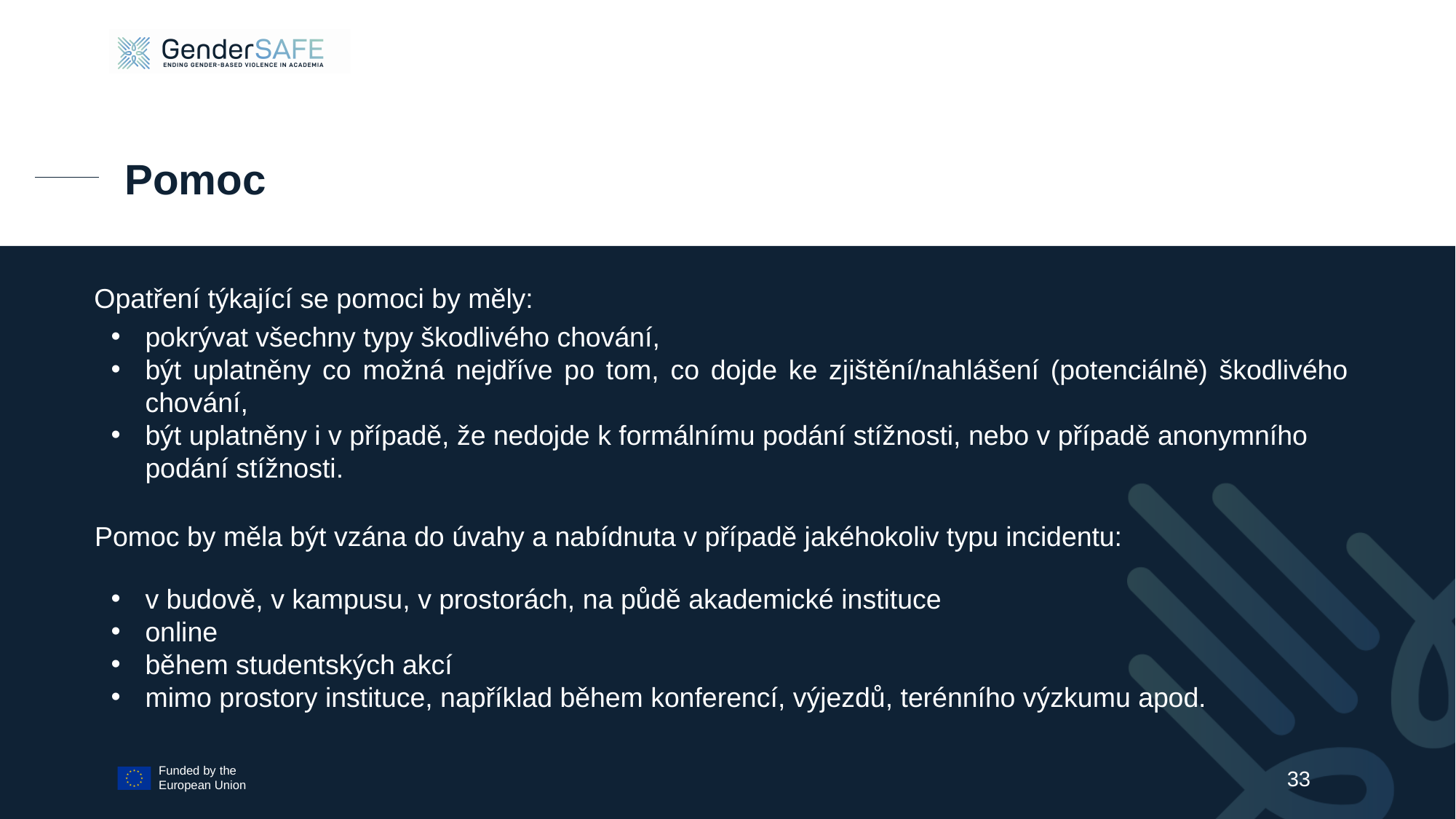

# Pomoc
Opatření týkající se pomoci by měly:
pokrývat všechny typy škodlivého chování,
být uplatněny co možná nejdříve po tom, co dojde ke zjištění/nahlášení (potenciálně) škodlivého chování,
být uplatněny i v případě, že nedojde k formálnímu podání stížnosti, nebo v případě anonymního podání stížnosti.

Pomoc by měla být vzána do úvahy a nabídnuta v případě jakéhokoliv typu incidentu:
v budově, v kampusu, v prostorách, na půdě akademické instituce
online
během studentských akcí
mimo prostory instituce, například během konferencí, výjezdů, terénního výzkumu apod.